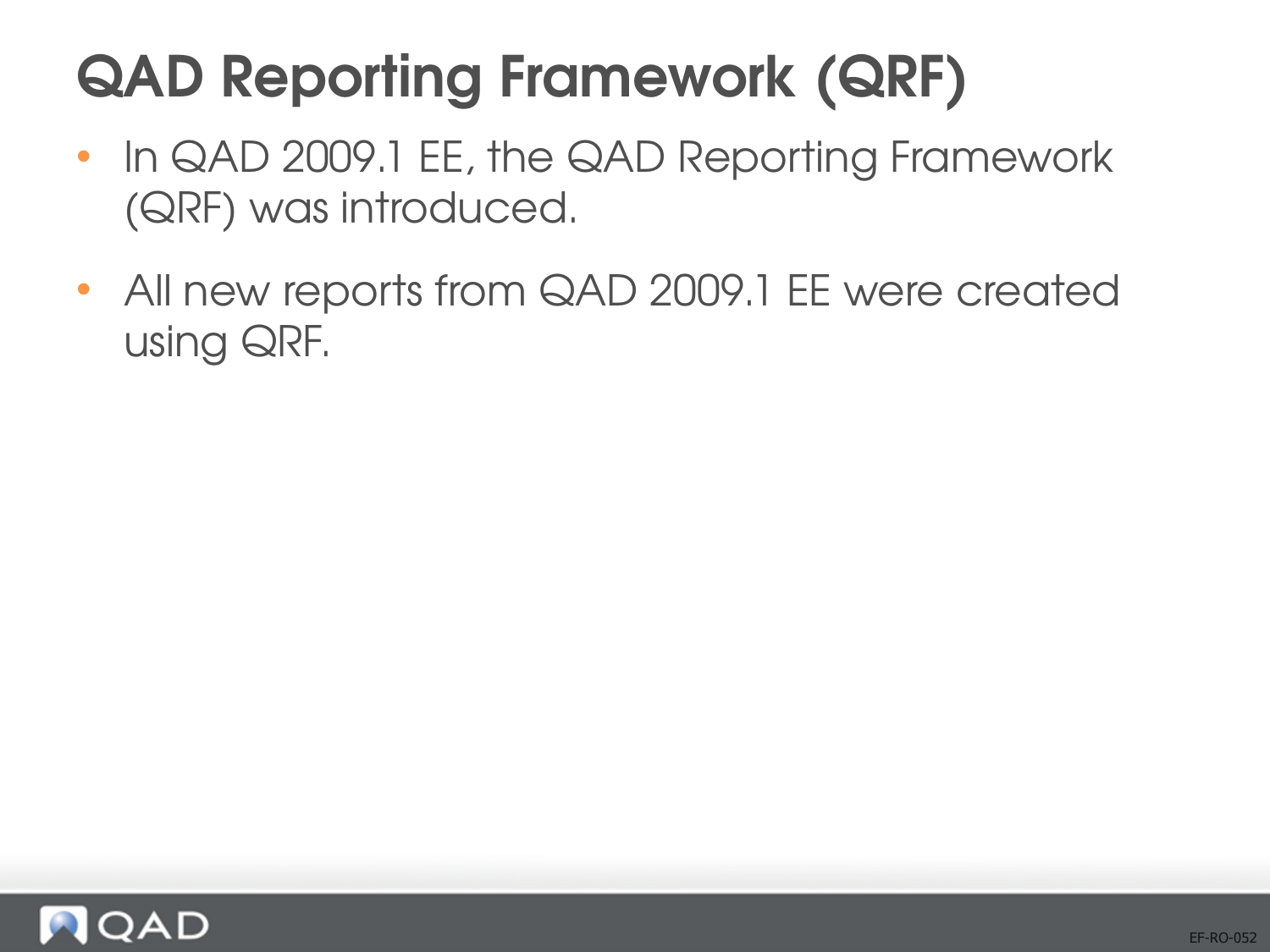

# QAD Reporting Framework (QRF)
In QAD 2009.1 EE, the QAD Reporting Framework (QRF) was introduced.
All new reports from QAD 2009.1 EE were created using QRF.
EF-RO-052